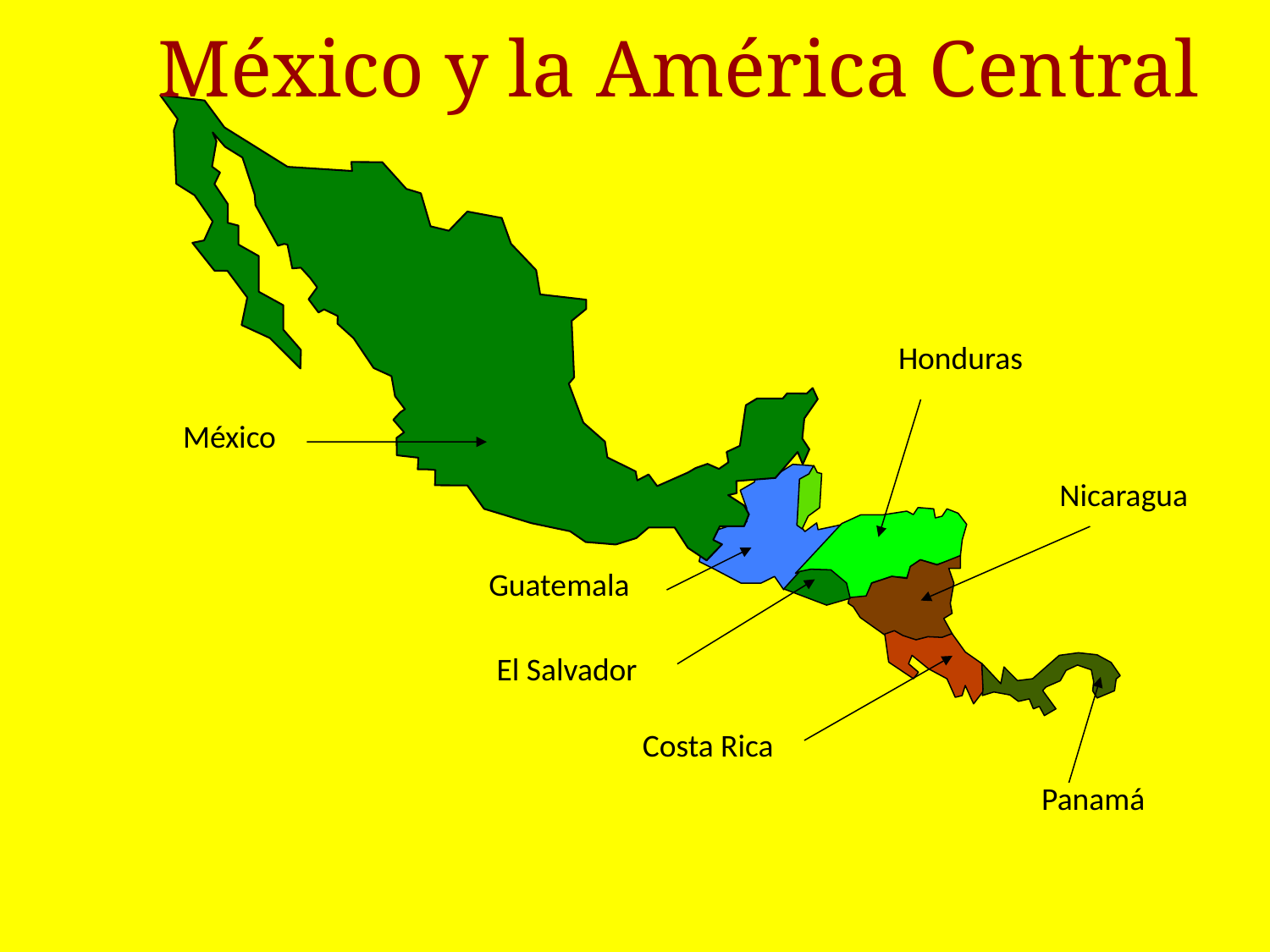

México y la América Central

Honduras

México

Nicaragua

Guatemala

El Salvador

Costa Rica

Panamá